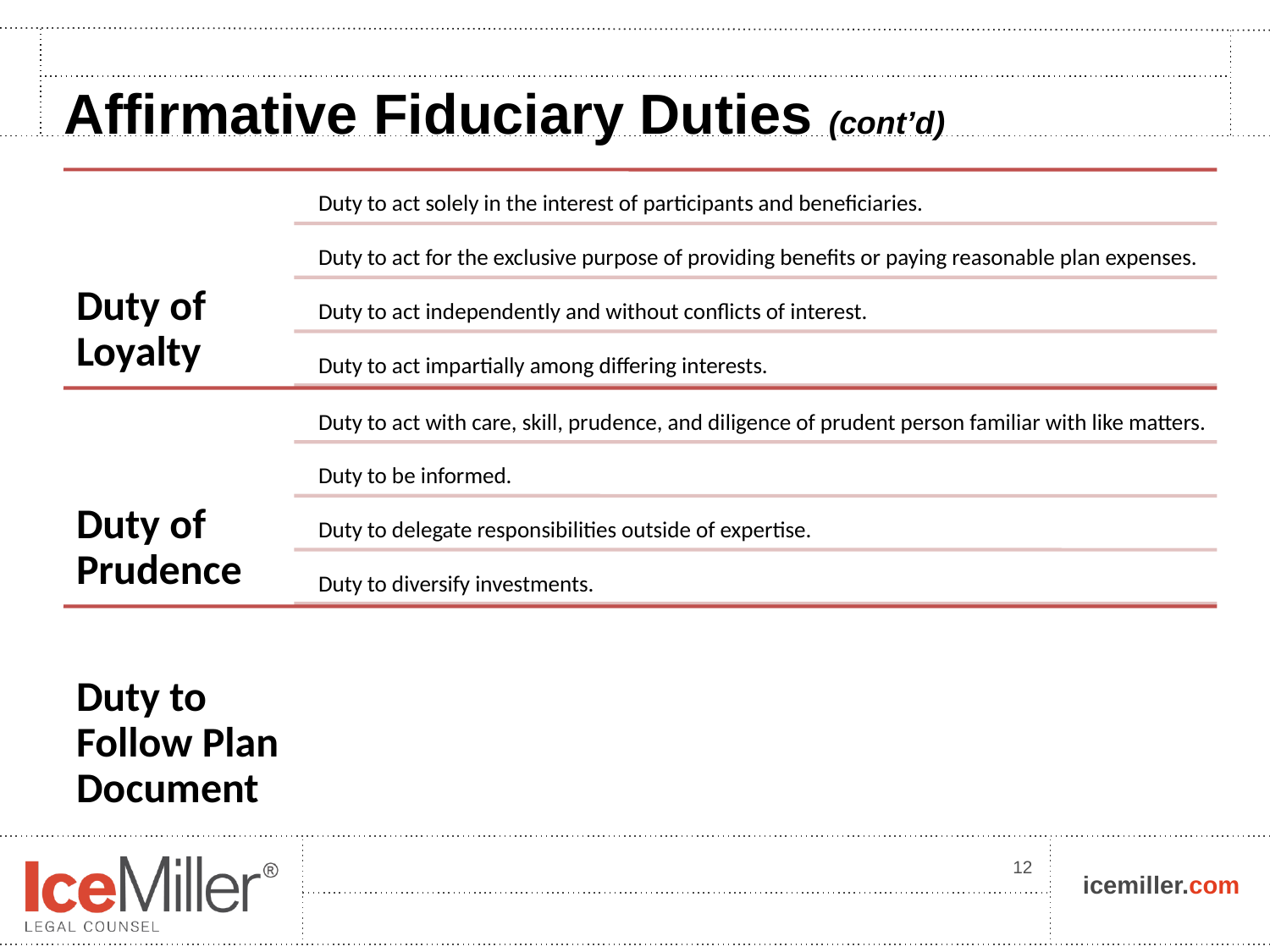

# Affirmative Fiduciary Duties (cont’d)
Duty of Loyalty
Duty to act solely in the interest of participants and beneficiaries.
Duty to act for the exclusive purpose of providing benefits or paying reasonable plan expenses.
Duty to act independently and without conflicts of interest.
Duty to act impartially among differing interests.
Duty of Prudence
Duty to act with care, skill, prudence, and diligence of prudent person familiar with like matters.
Duty to be informed.
Duty to delegate responsibilities outside of expertise.
Duty to diversify investments.
Duty to Follow Plan Document
12